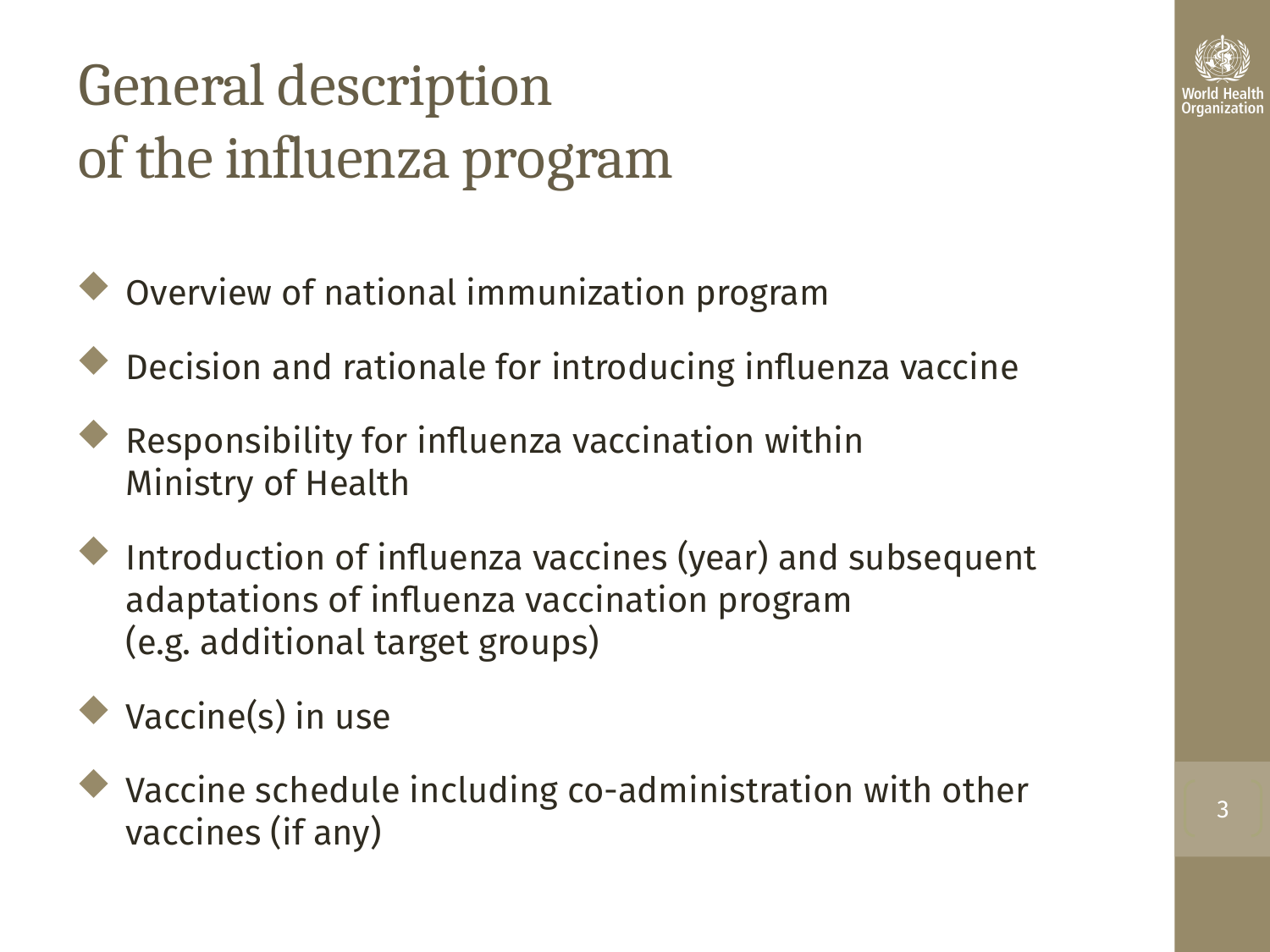

# General description of the influenza program
Overview of national immunization program
Decision and rationale for introducing influenza vaccine
Responsibility for influenza vaccination within
Ministry of Health
Introduction of influenza vaccines (year) and subsequent adaptations of influenza vaccination program
(e.g. additional target groups)
Vaccine(s) in use
Vaccine schedule including co-administration with other vaccines (if any)